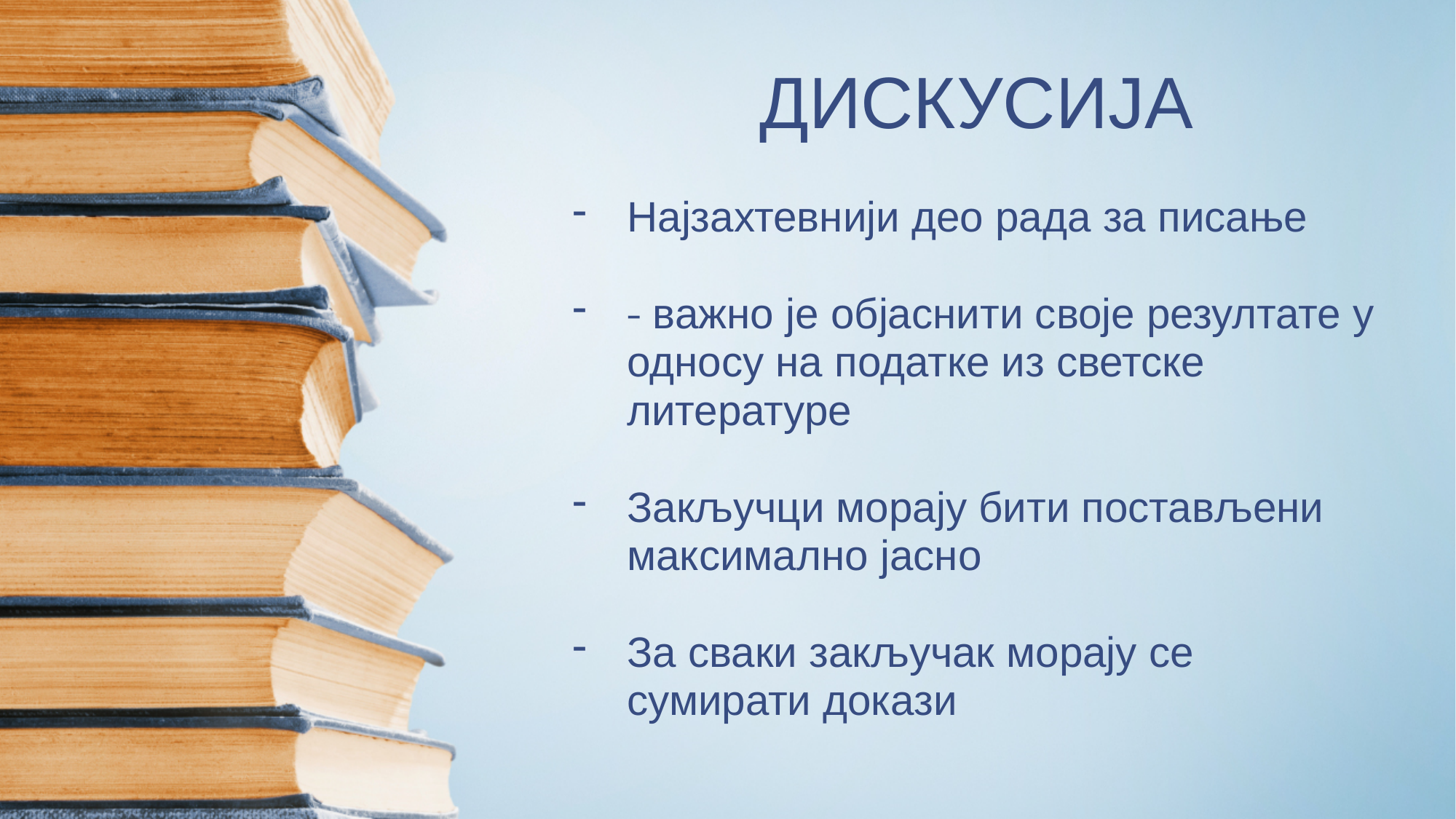

# ДИСКУСИЈА
Најзахтевнији део рада за писање

- важно је објаснити своје резултате у односу на податке из светске литературе

Закључци морају бити постављени максимално јасно

За сваки закључак морају се сумирати докази